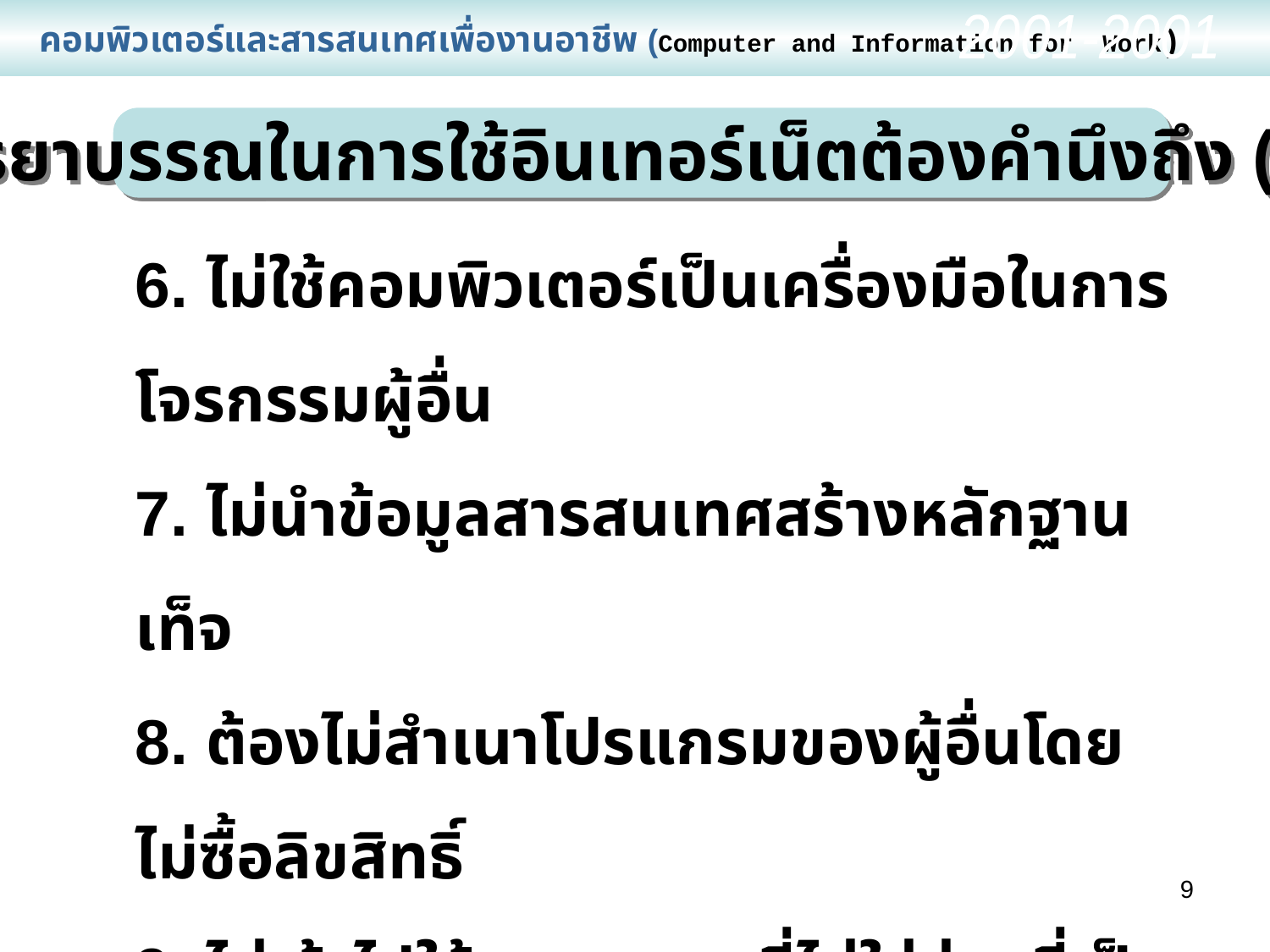

คอมพิวเตอร์และสารสนเทศเพื่องานอาชีพ (Computer and Information for  Work)
2001-2001
จรรยาบรรณในการใช้อินเทอร์เน็ตต้องคำนึงถึง (ต่อ)
6. ไม่ใช้คอมพิวเตอร์เป็นเครื่องมือในการโจรกรรมผู้อื่น
7. ไม่นำข้อมูลสารสนเทศสร้างหลักฐานเท็จ
8. ต้องไม่สำเนาโปรแกรมของผู้อื่นโดยไม่ซื้อลิขสิทธิ์
9. ไม่เข้าไปใช้สารสนเทศที่ไม่ใช่ส่วนที่เป็นทรัพยากรของผู้อื่น
9